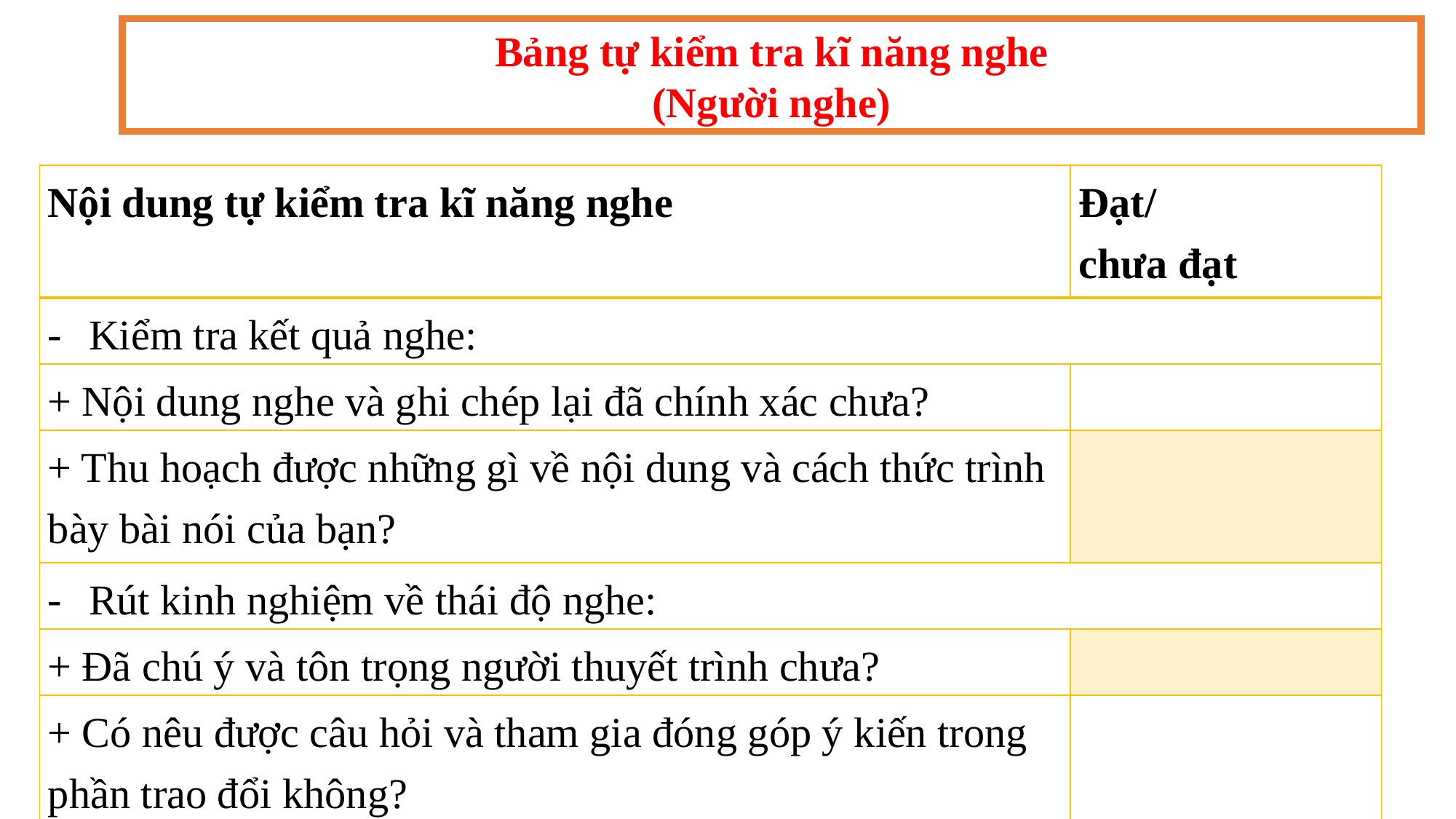

Bảng tự kiểm tra kĩ năng nghe
(Người nghe)
| Nội dung tự kiểm tra kĩ năng nghe | Đạt/ chưa đạt |
| --- | --- |
| Kiểm tra kết quả nghe: |  |
| + Nội dung nghe và ghi chép lại đã chính xác chưa? |  |
| + Thu hoạch được những gì về nội dung và cách thức trình bày bài nói của bạn? |  |
| Rút kinh nghiệm về thái độ nghe: |  |
| + Đã chú ý và tôn trọng người thuyết trình chưa? |  |
| + Có nêu được câu hỏi và tham gia đóng góp ý kiến trong phần trao đổi không? |  |